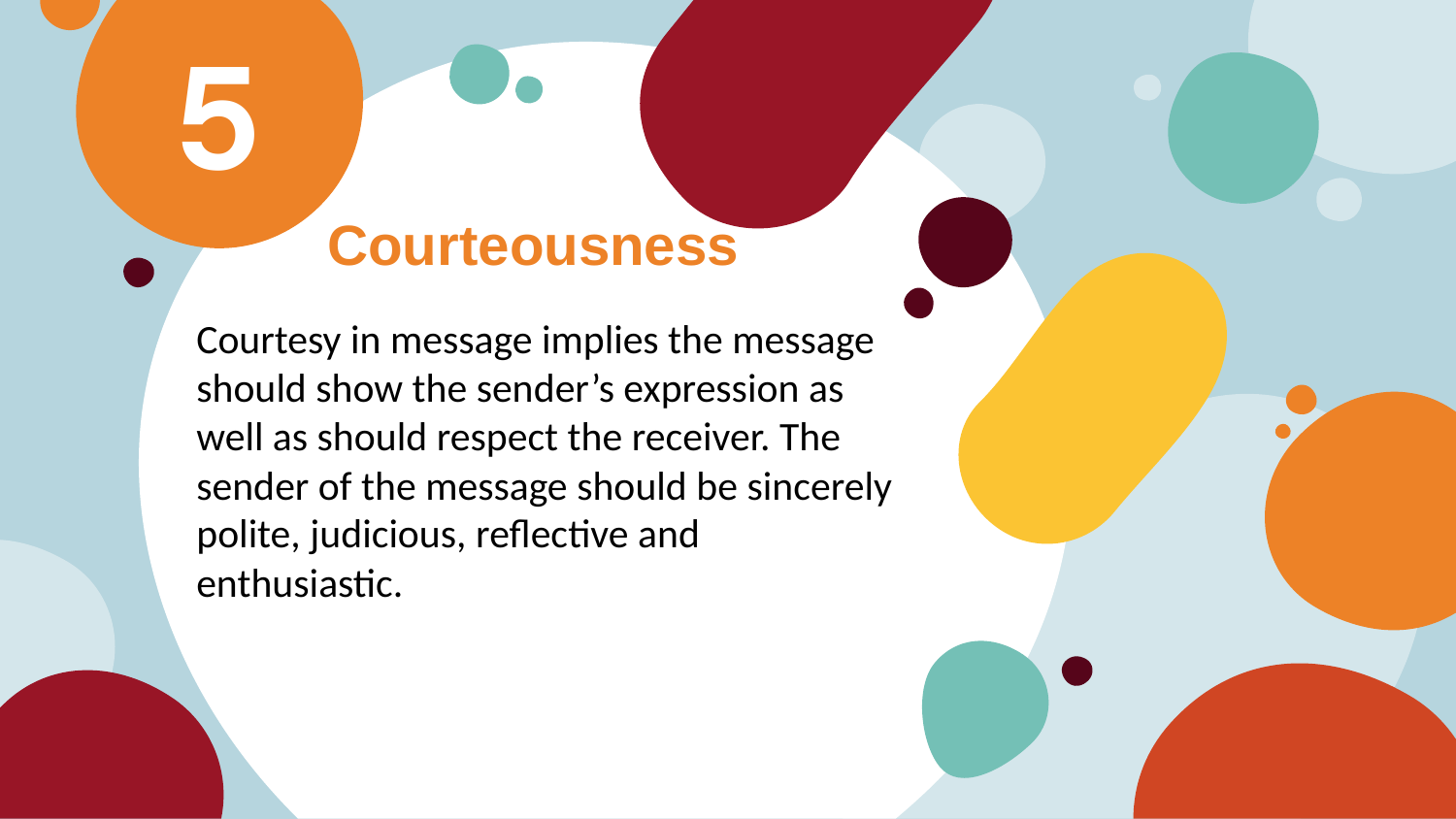

5
# Courteousness
Courtesy in message implies the message should show the sender’s expression as well as should respect the receiver. The sender of the message should be sincerely polite, judicious, reflective and enthusiastic.